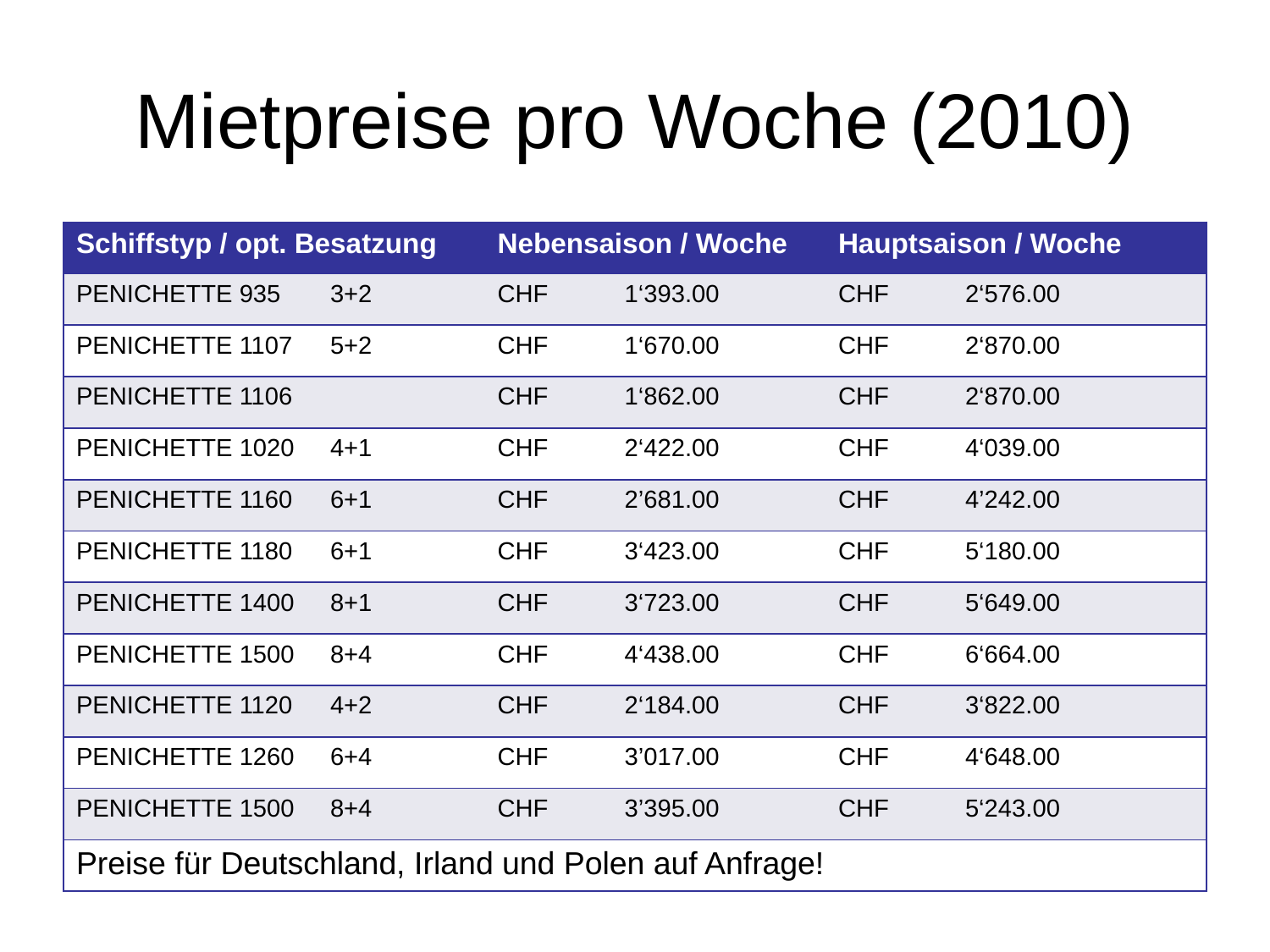

# Mietpreise pro Woche (2010)
| Schiffstyp / opt. Besatzung | Nebensaison / Woche | Hauptsaison / Woche |
| --- | --- | --- |
| PENICHETTE 935 3+2 | CHF 1‘393.00 | CHF 2‘576.00 |
| PENICHETTE 1107 5+2 | CHF 1‘670.00 | CHF 2‘870.00 |
| PENICHETTE 1106 | CHF 1‘862.00 | CHF 2‘870.00 |
| PENICHETTE 1020 4+1 | CHF 2‘422.00 | CHF 4‘039.00 |
| PENICHETTE 1160 6+1 | CHF 2’681.00 | CHF 4’242.00 |
| PENICHETTE 1180 6+1 | CHF 3‘423.00 | CHF 5‘180.00 |
| PENICHETTE 1400 8+1 | CHF 3‘723.00 | CHF 5‘649.00 |
| PENICHETTE 1500 8+4 | CHF 4‘438.00 | CHF 6‘664.00 |
| PENICHETTE 1120 4+2 | CHF 2‘184.00 | CHF 3‘822.00 |
| PENICHETTE 1260 6+4 | CHF 3’017.00 | CHF 4‘648.00 |
| PENICHETTE 1500 8+4 | CHF 3’395.00 | CHF 5‘243.00 |
| Preise für Deutschland, Irland und Polen auf Anfrage! |  |  |